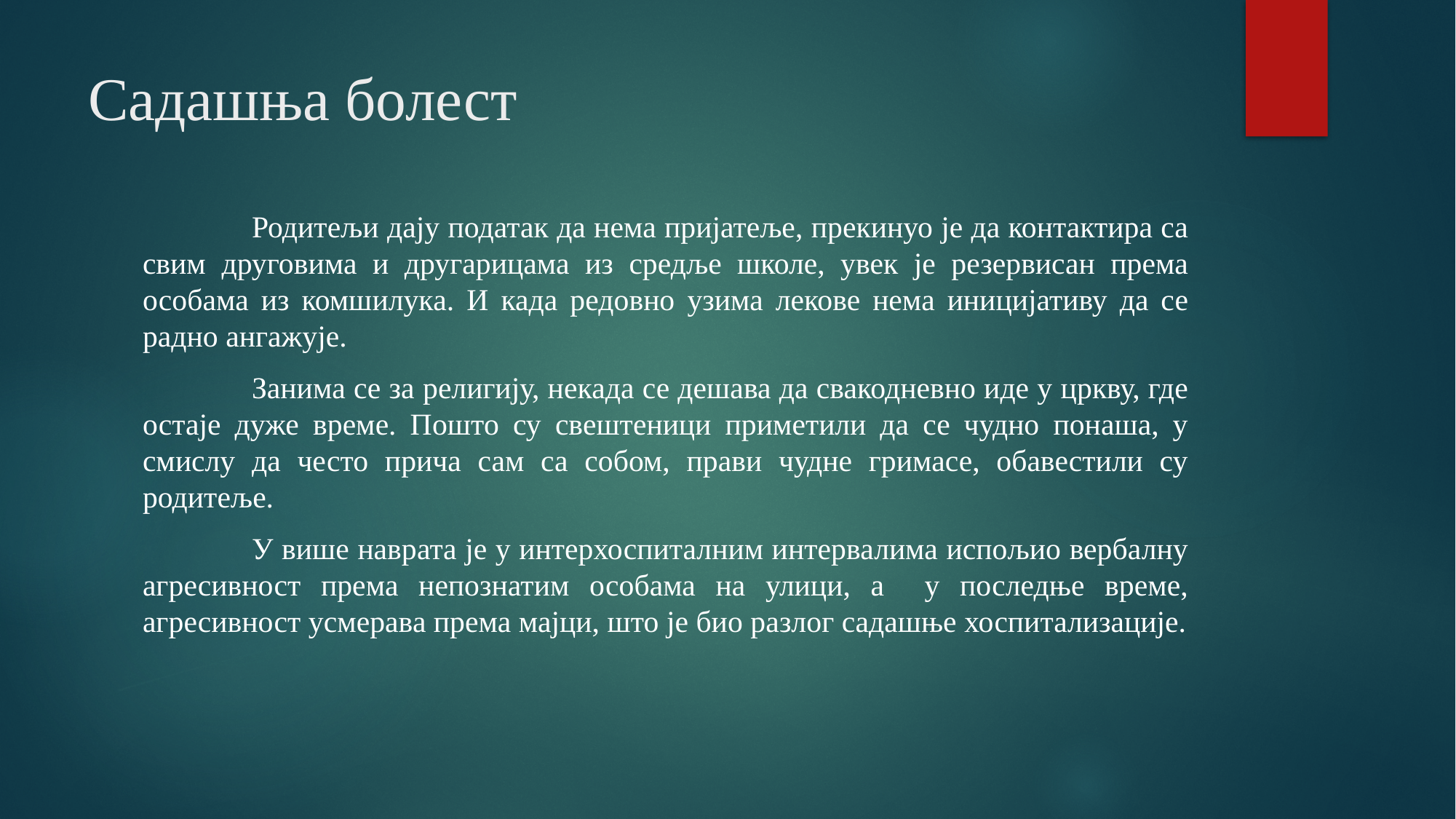

# Садашња болест
	Родитељи дају податак да нема пријатеље, прекинуо је да контактира са свим друговима и другарицама из средље школе, увек је резервисан према особама из комшилука. И када редовно узима лекове нема иницијативу да се радно ангажује.
	Занима се за религију, некада се дешава да свакодневно иде у цркву, где остаје дуже време. Пошто су свештеници приметили да се чудно понаша, у смислу да често прича сам са собом, прави чудне гримасе, обавестили су родитеље.
	У више наврата је у интерхоспиталним интервалима испољио вербалну агресивност према непознатим особама на улици, а  у последње време, агресивност усмерава према мајци, што је био разлог садашње хоспитализације.